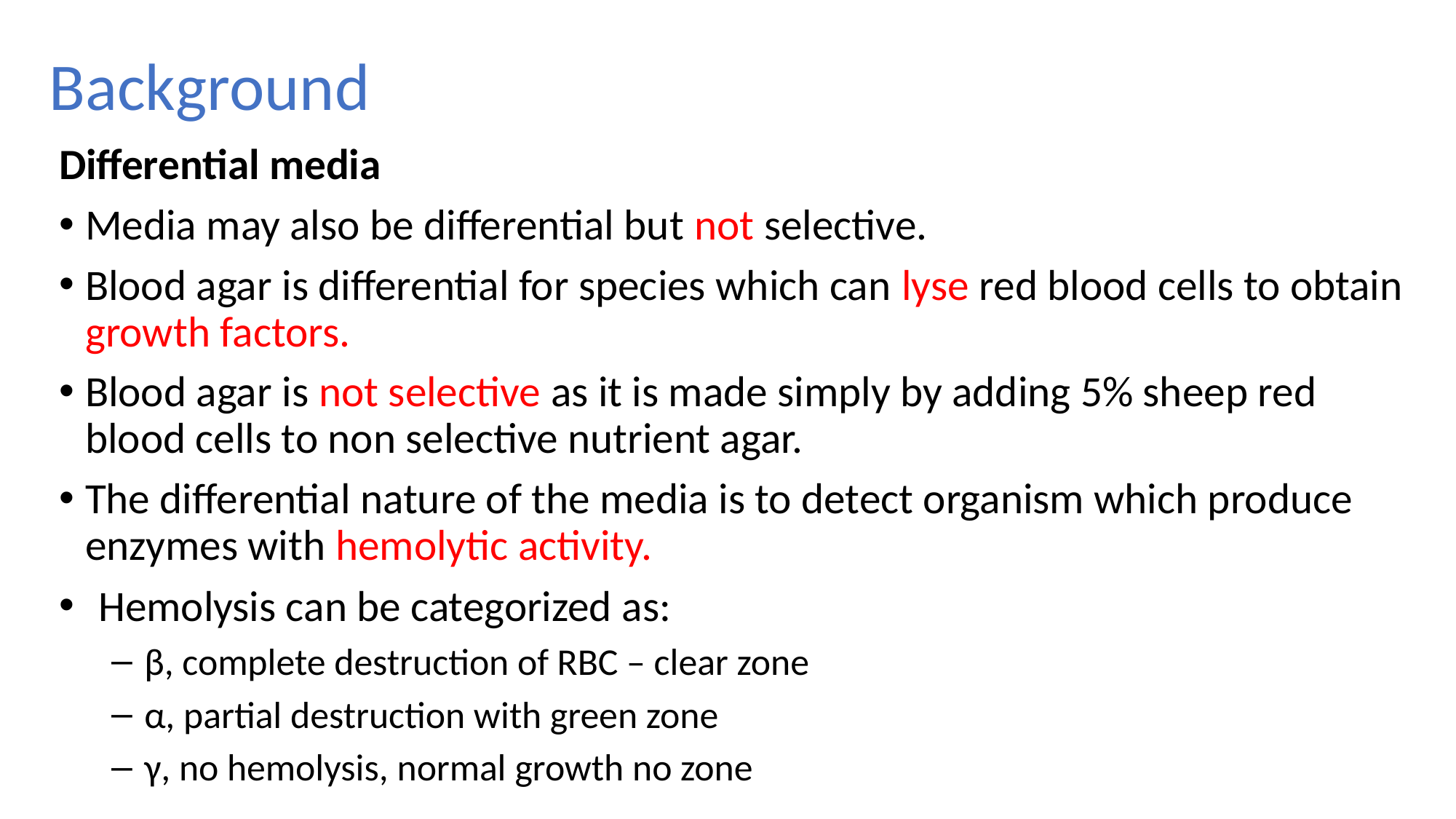

# Background
Differential media
Media may also be differential but not selective.
Blood agar is differential for species which can lyse red blood cells to obtain growth factors.
Blood agar is not selective as it is made simply by adding 5% sheep red blood cells to non selective nutrient agar.
The differential nature of the media is to detect organism which produce enzymes with hemolytic activity.
Hemolysis can be categorized as:
β, complete destruction of RBC – clear zone
α, partial destruction with green zone
γ, no hemolysis, normal growth no zone